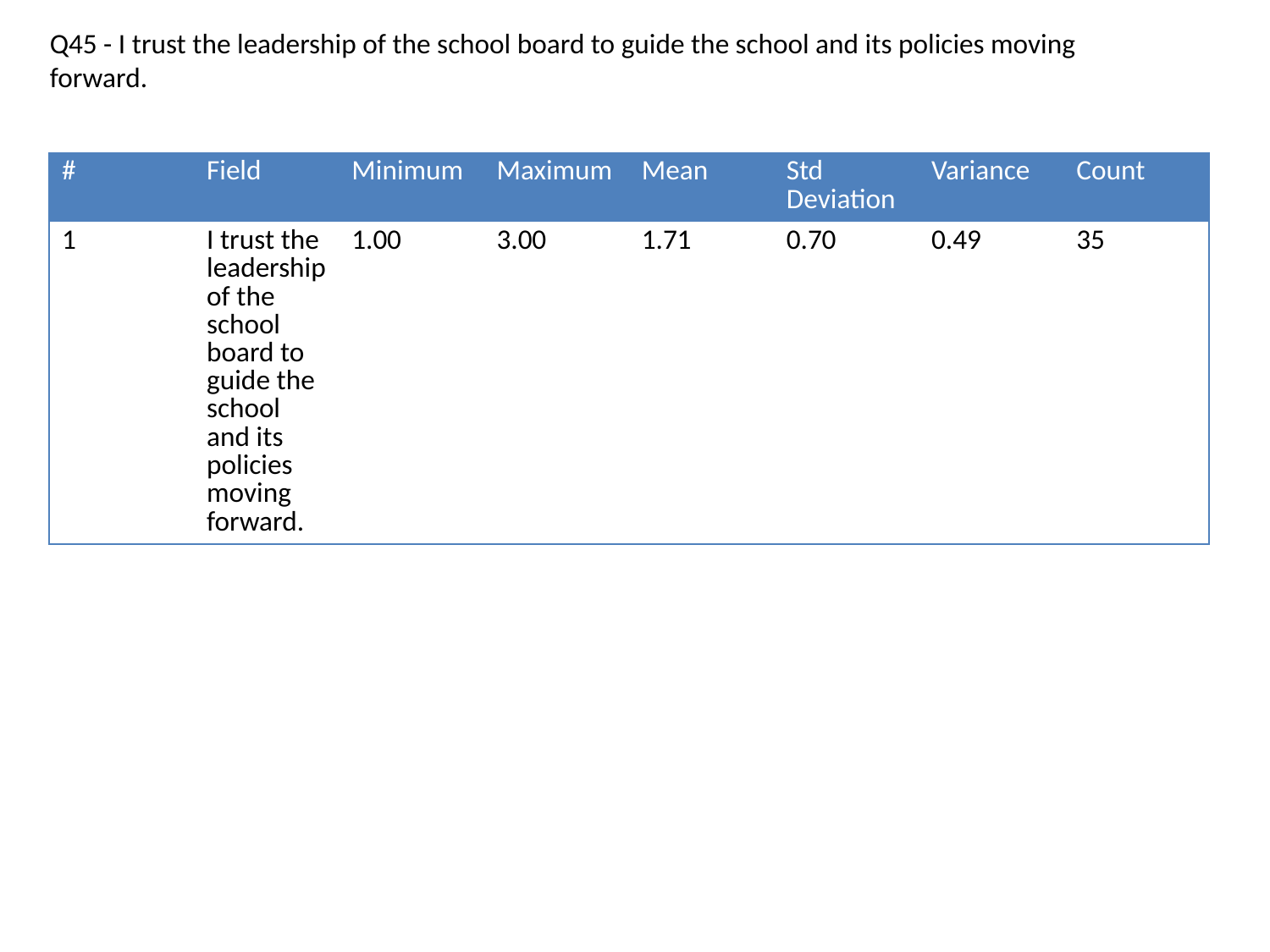

Q45 - I trust the leadership of the school board to guide the school and its policies moving forward.
| # | Field | Minimum | Maximum | Mean | Std Deviation | Variance | Count |
| --- | --- | --- | --- | --- | --- | --- | --- |
| 1 | I trust the leadership of the school board to guide the school and its policies moving forward. | 1.00 | 3.00 | 1.71 | 0.70 | 0.49 | 35 |